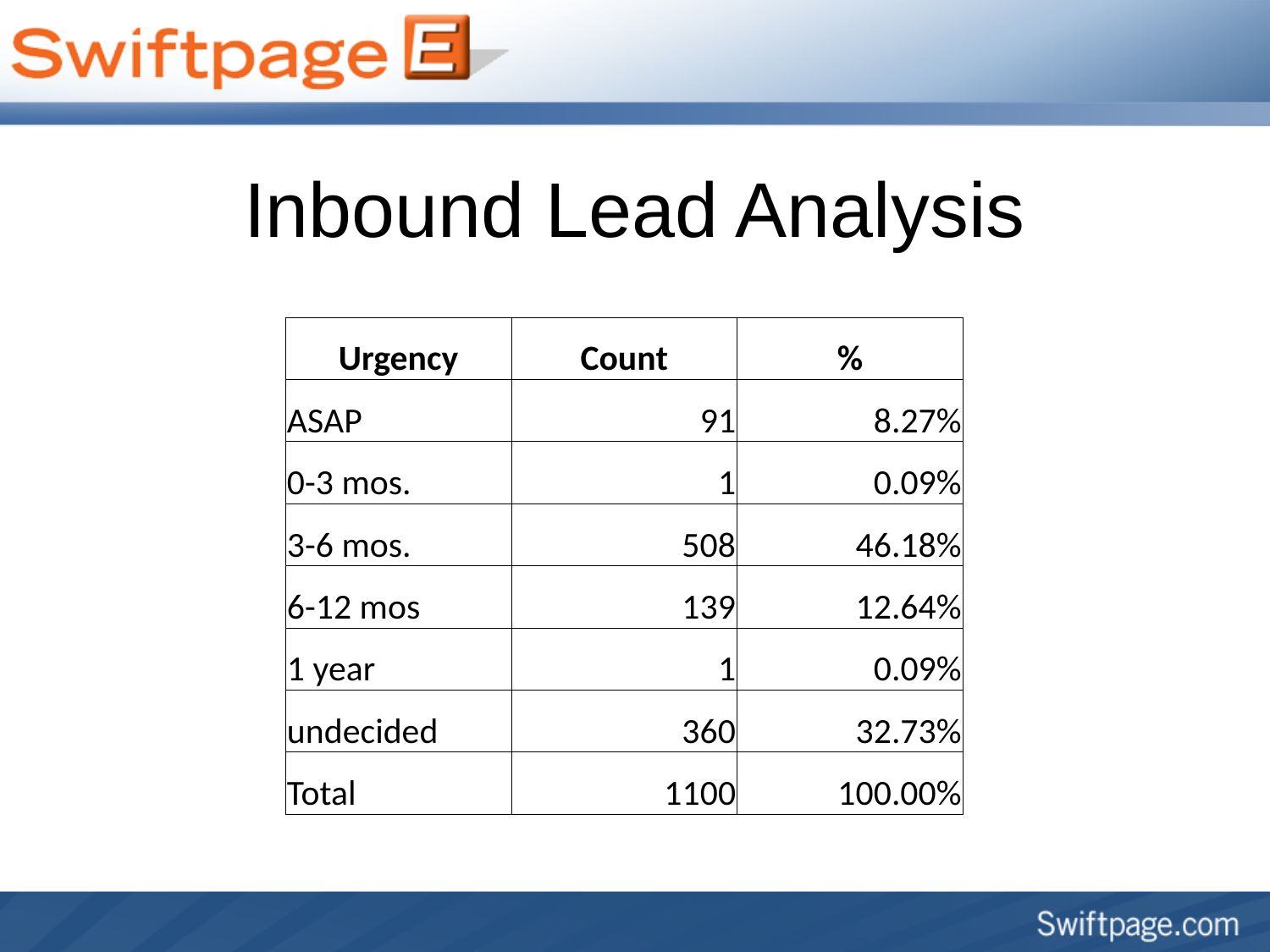

# Inbound Lead Analysis
| Urgency | Count | % |
| --- | --- | --- |
| ASAP | 91 | 8.27% |
| 0-3 mos. | 1 | 0.09% |
| 3-6 mos. | 508 | 46.18% |
| 6-12 mos | 139 | 12.64% |
| 1 year | 1 | 0.09% |
| undecided | 360 | 32.73% |
| Total | 1100 | 100.00% |